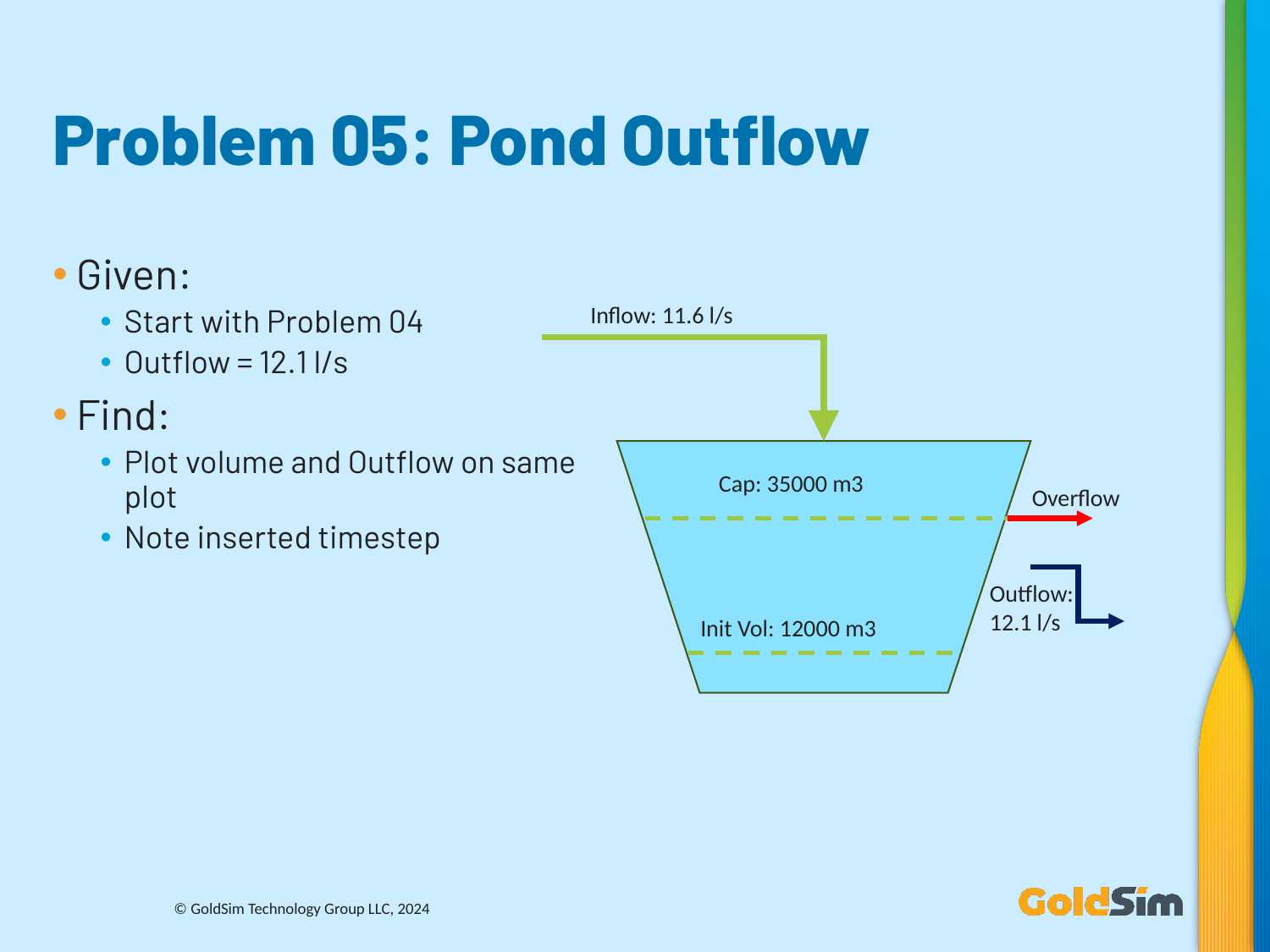

# Problem 05: Pond Outflow
Given:
Start with Problem 04
Outflow = 12.1 l/s
Find:
Plot volume and Outflow on same plot
Note inserted timestep
Inflow: 11.6 l/s

Cap: 35000 m3
Overflow
Init Vol: 12000 m3
Outflow: 12.1 l/s
© GoldSim Technology Group LLC, 2024